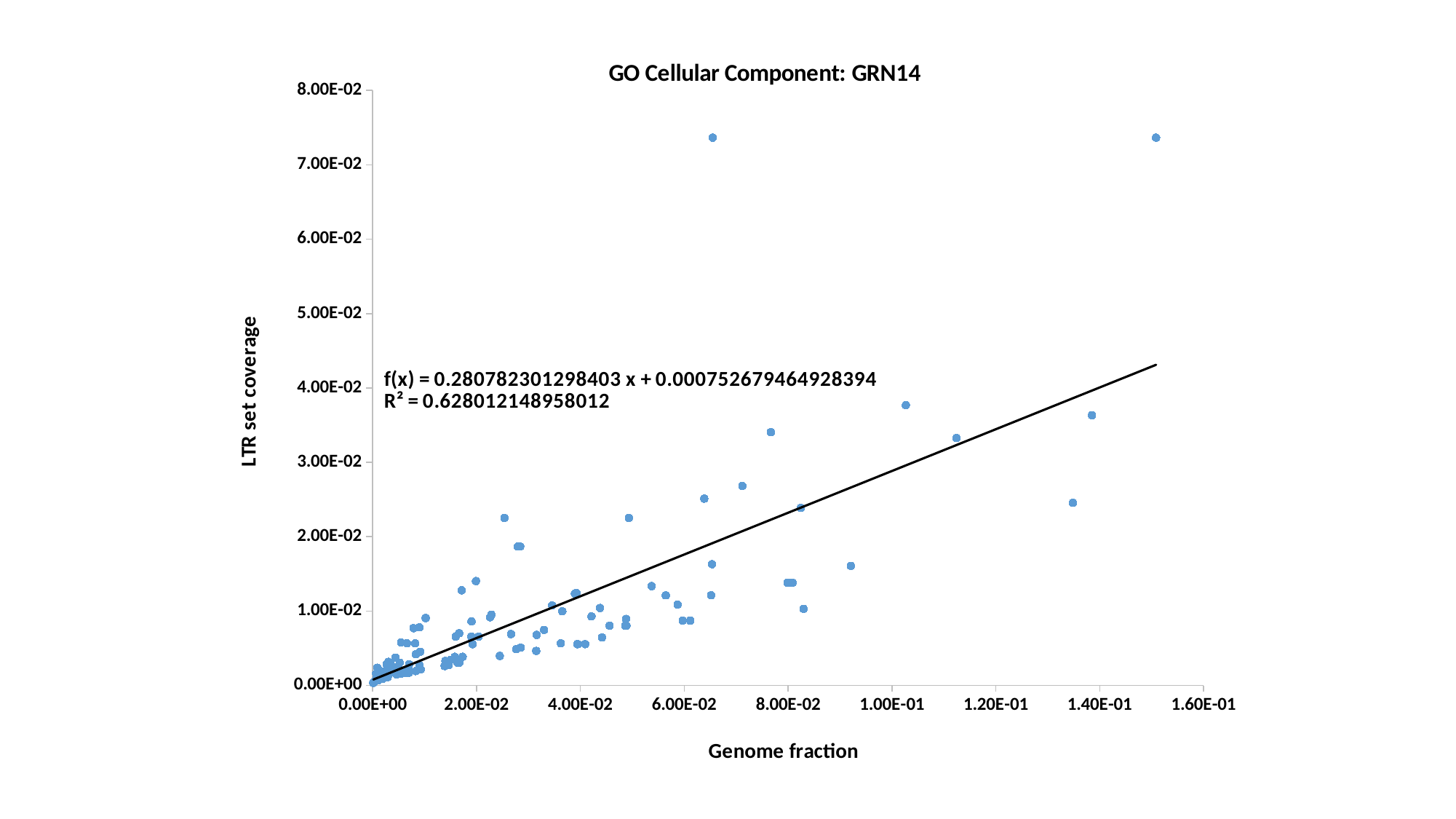

### Chart: GO Cellular Component: GRN14

| Category | LTR fraction |
|---|---|